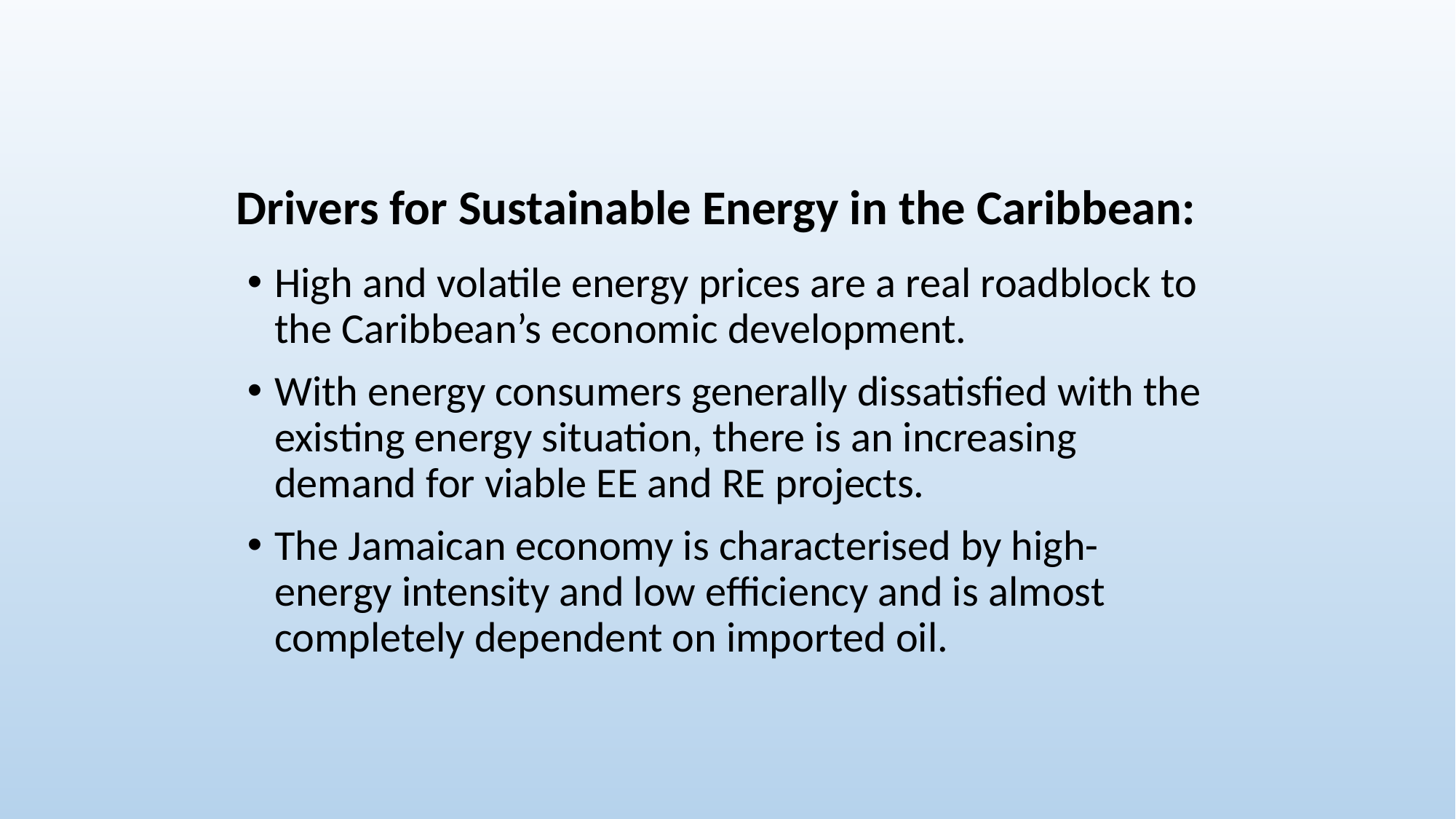

Drivers for Sustainable Energy in the Caribbean:
High and volatile energy prices are a real roadblock to the Caribbean’s economic development.
With energy consumers generally dissatisfied with the existing energy situation, there is an increasing demand for viable EE and RE projects.
The Jamaican economy is characterised by high-energy intensity and low efficiency and is almost completely dependent on imported oil.